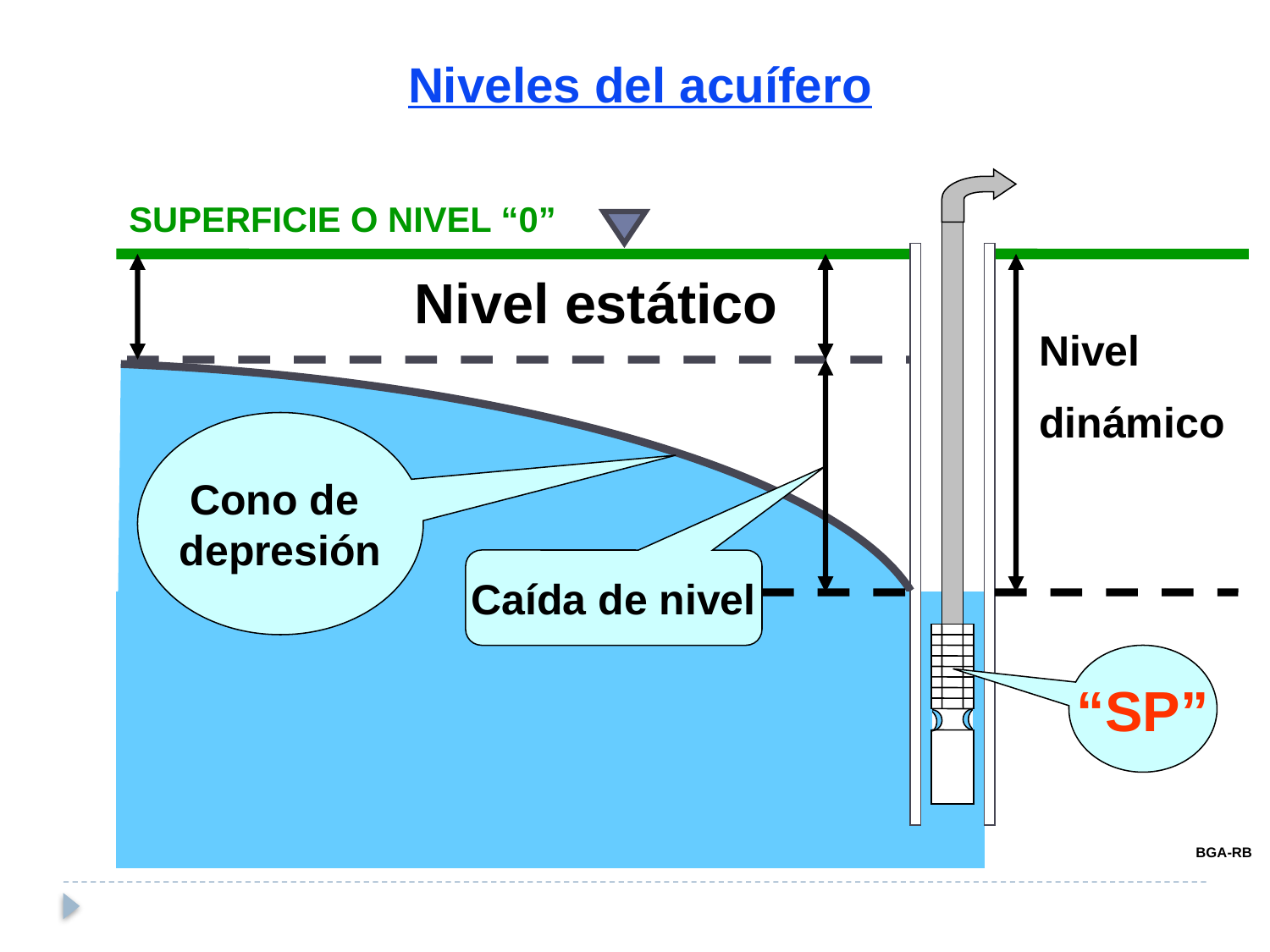

Niveles del acuífero

SUPERFICIE O NIVEL “0”

Nivel estático
Nivel
dinámico

Cono de
depresión

Caída de nivel

“SP”

BGA-RB